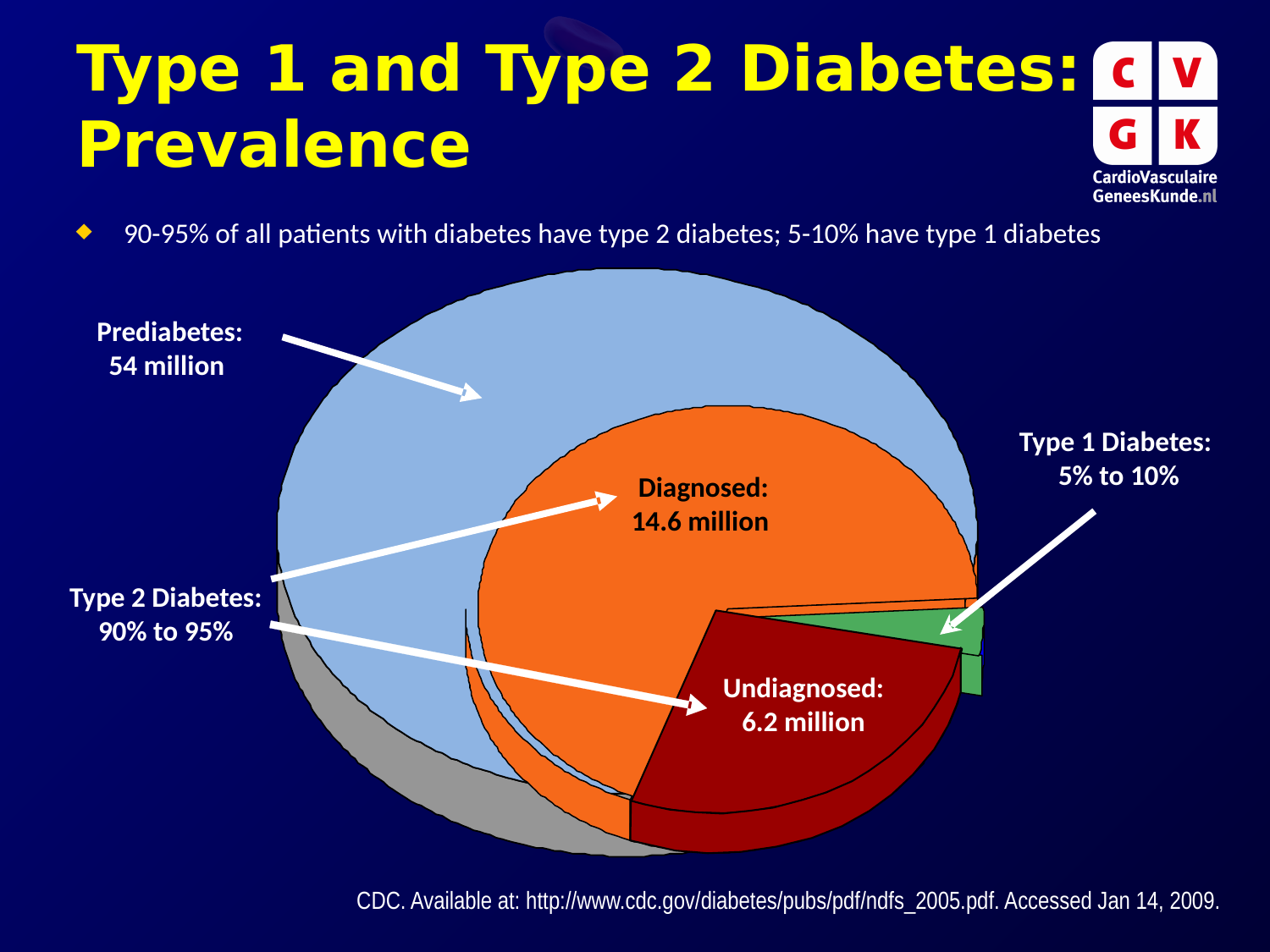

Type 1 and Type 2 Diabetes: Prevalence
90-95% of all patients with diabetes have type 2 diabetes; 5-10% have type 1 diabetes

Prediabetes:
54 million

Type 1 Diabetes:
 5% to 10%
Diagnosed:
14.6 million

Type 2 Diabetes:
90% to 95%

Undiagnosed:
6.2 million
CDC. Available at: http://www.cdc.gov/diabetes/pubs/pdf/ndfs_2005.pdf. Accessed Jan 14, 2009.